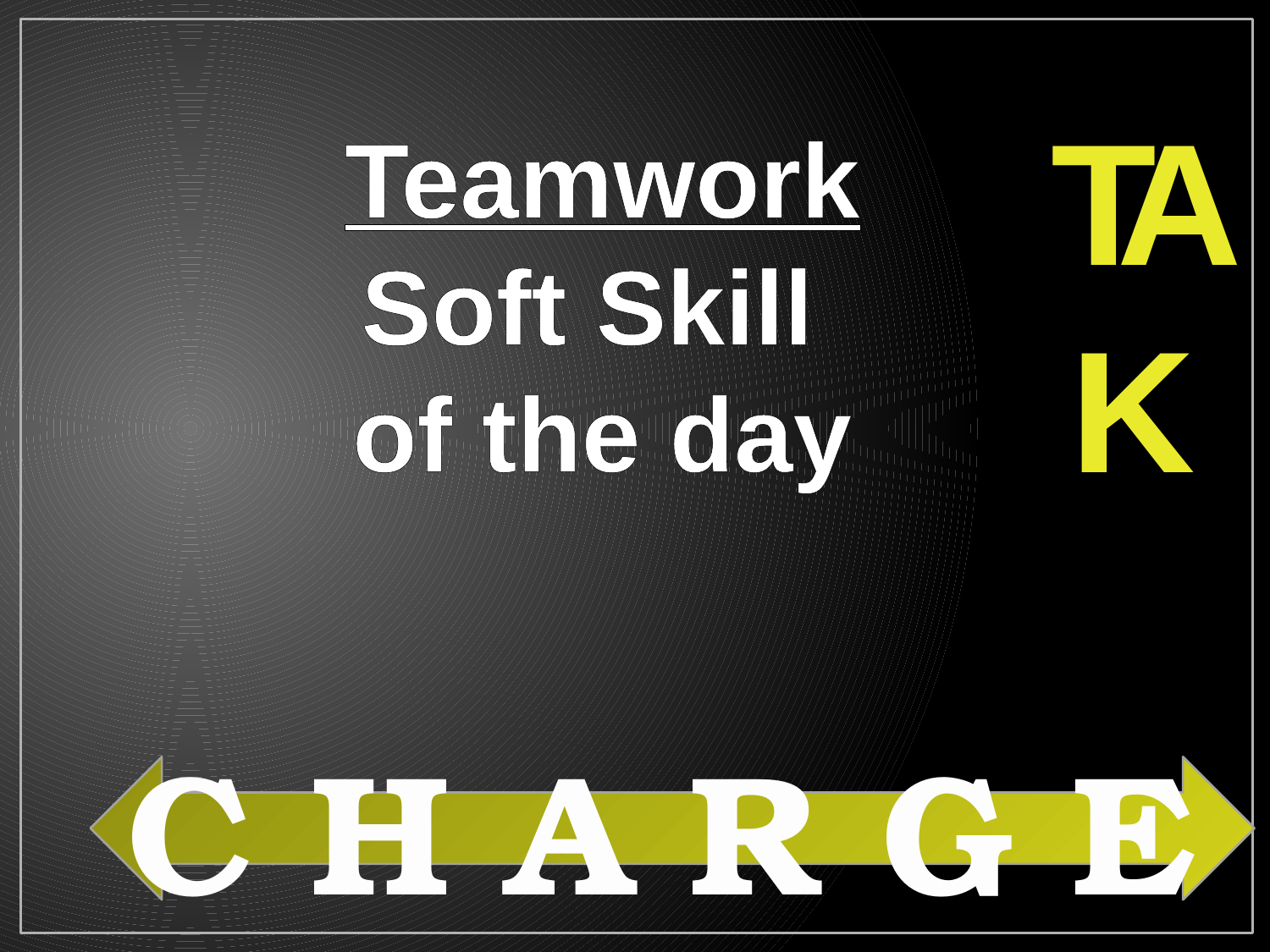

TAK
Teamwork
Soft Skill
of the day
C H A R G E